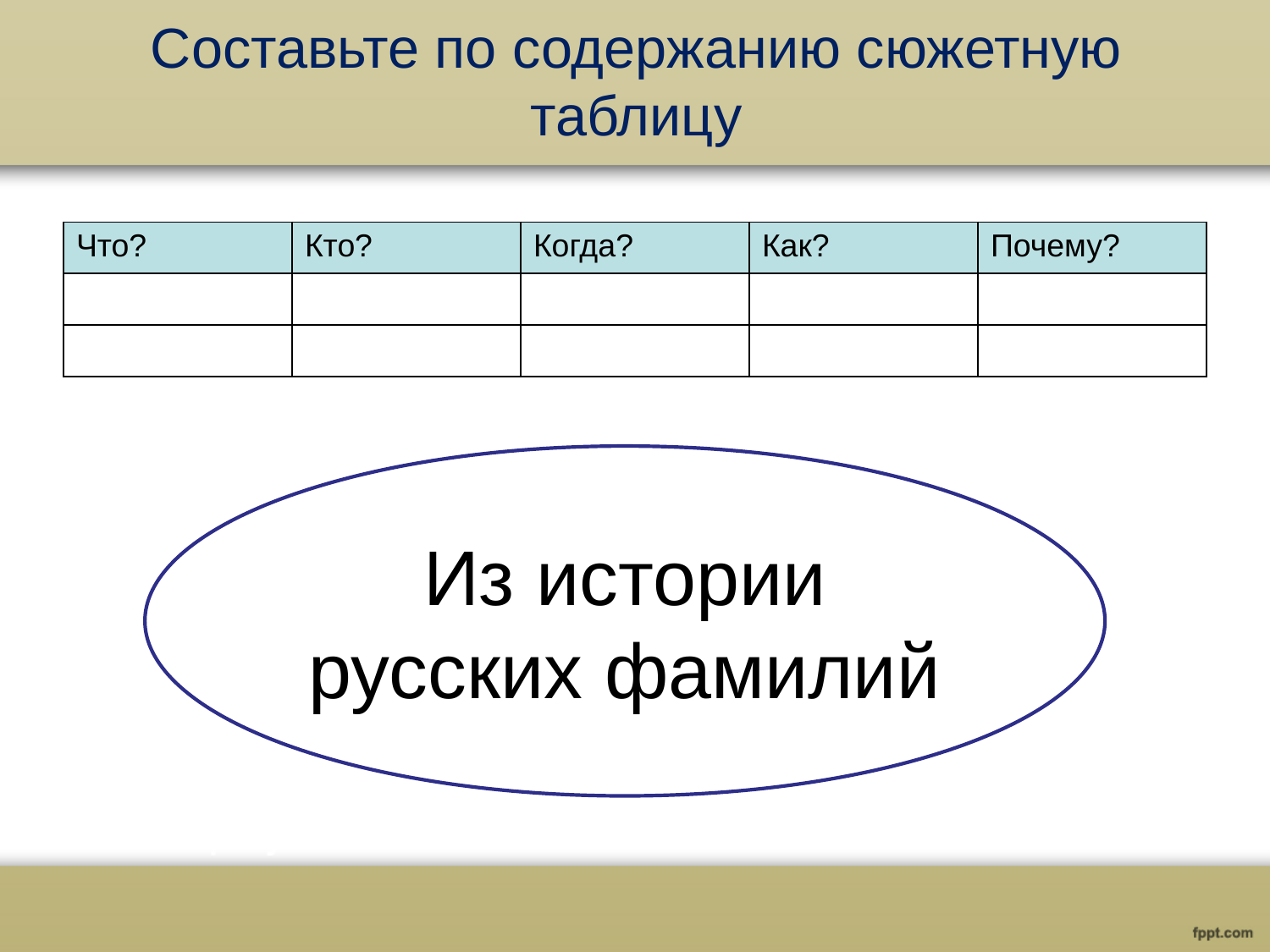

# Составьте по содержанию сюжетную таблицу
| Что? | Кто? | Когда? | Как? | Почему? |
| --- | --- | --- | --- | --- |
|  |  |  |  |  |
|  |  |  |  |  |
Из истории русских фамилий